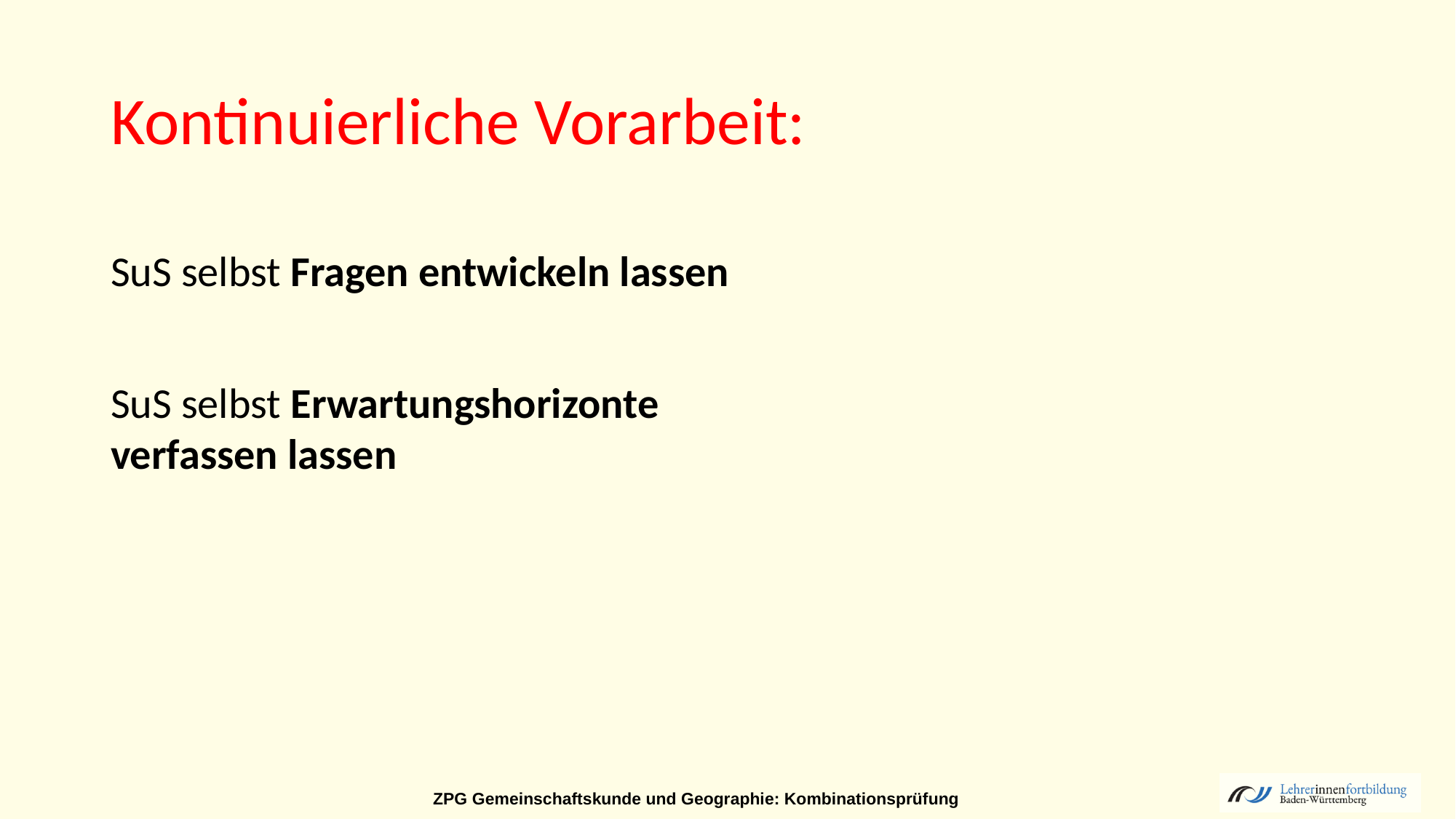

Kontinuierliche Vorarbeit:
SuS selbst Fragen entwickeln lassen

SuS selbst Erwartungshorizonte verfassen lassen